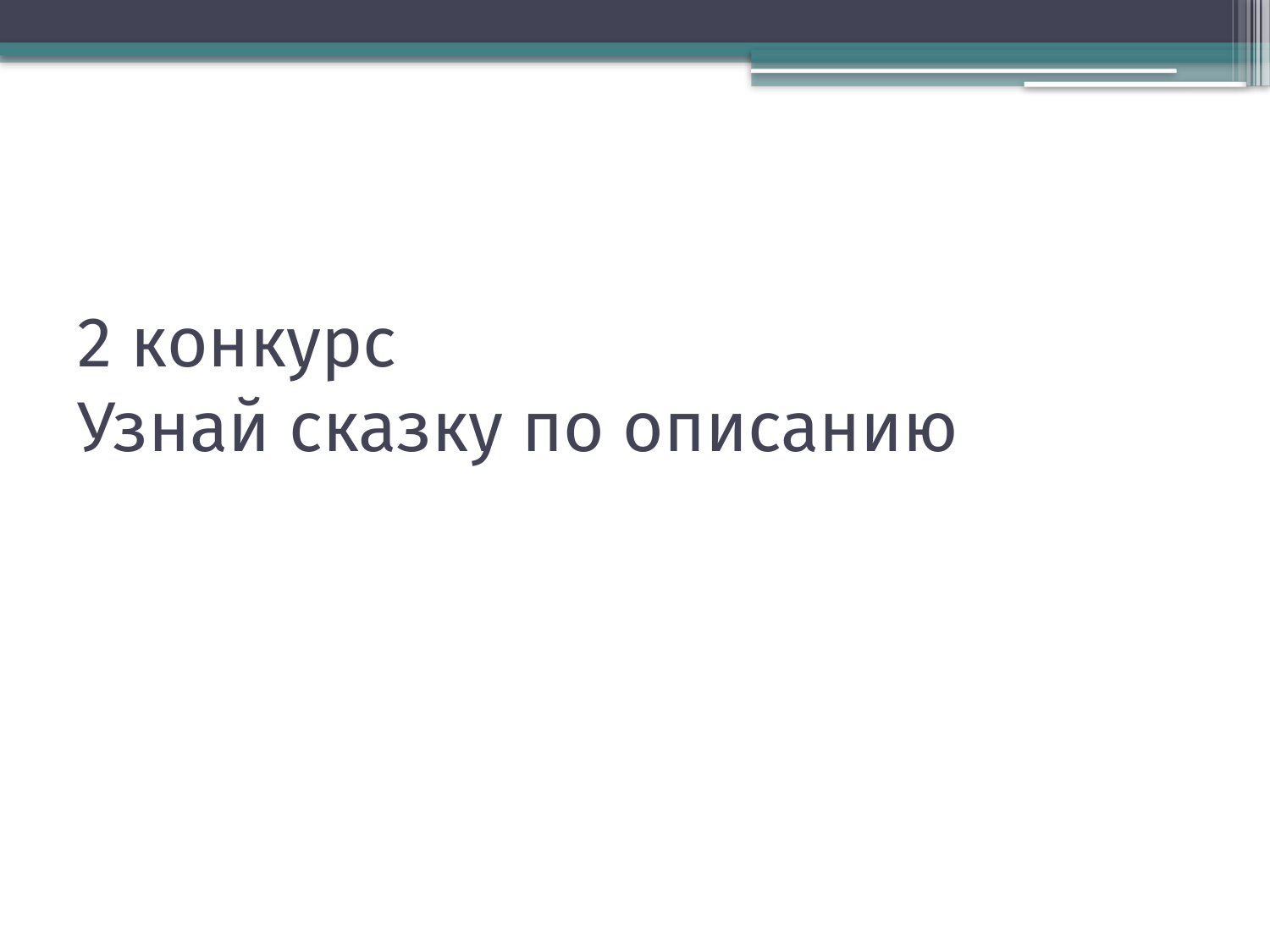

# 2 конкурс Узнай сказку по описанию